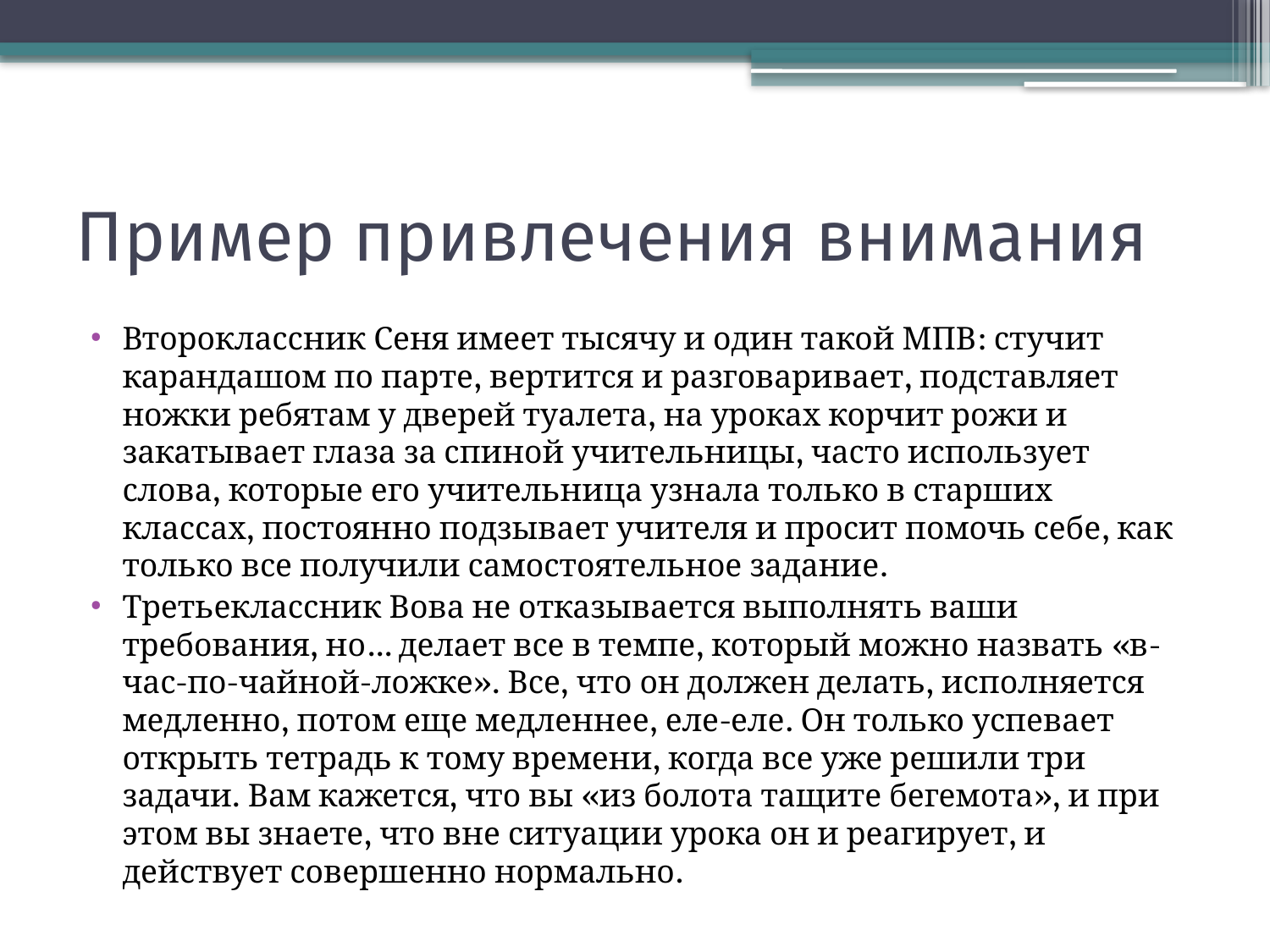

# Пример привлечения внимания
Второклассник Сеня имеет тысячу и один такой МПВ: стучит карандашом по парте, вертится и разговаривает, подставляет ножки ребятам у дверей туалета, на уроках корчит рожи и закатывает глаза за спиной учительницы, часто использует слова, которые его учительница узнала только в старших классах, постоянно подзывает учителя и просит помочь себе, как только все получили самостоятельное задание.
Третьеклассник Вова не отказывается выполнять ваши требования, но… делает все в темпе, который можно назвать «в-час-по-чайной-ложке». Все, что он должен делать, исполняется медленно, потом еще медленнее, еле-еле. Он только успевает открыть тетрадь к тому времени, когда все уже решили три задачи. Вам кажется, что вы «из болота тащите бегемота», и при этом вы знаете, что вне ситуации урока он и реагирует, и действует совершенно нормально.